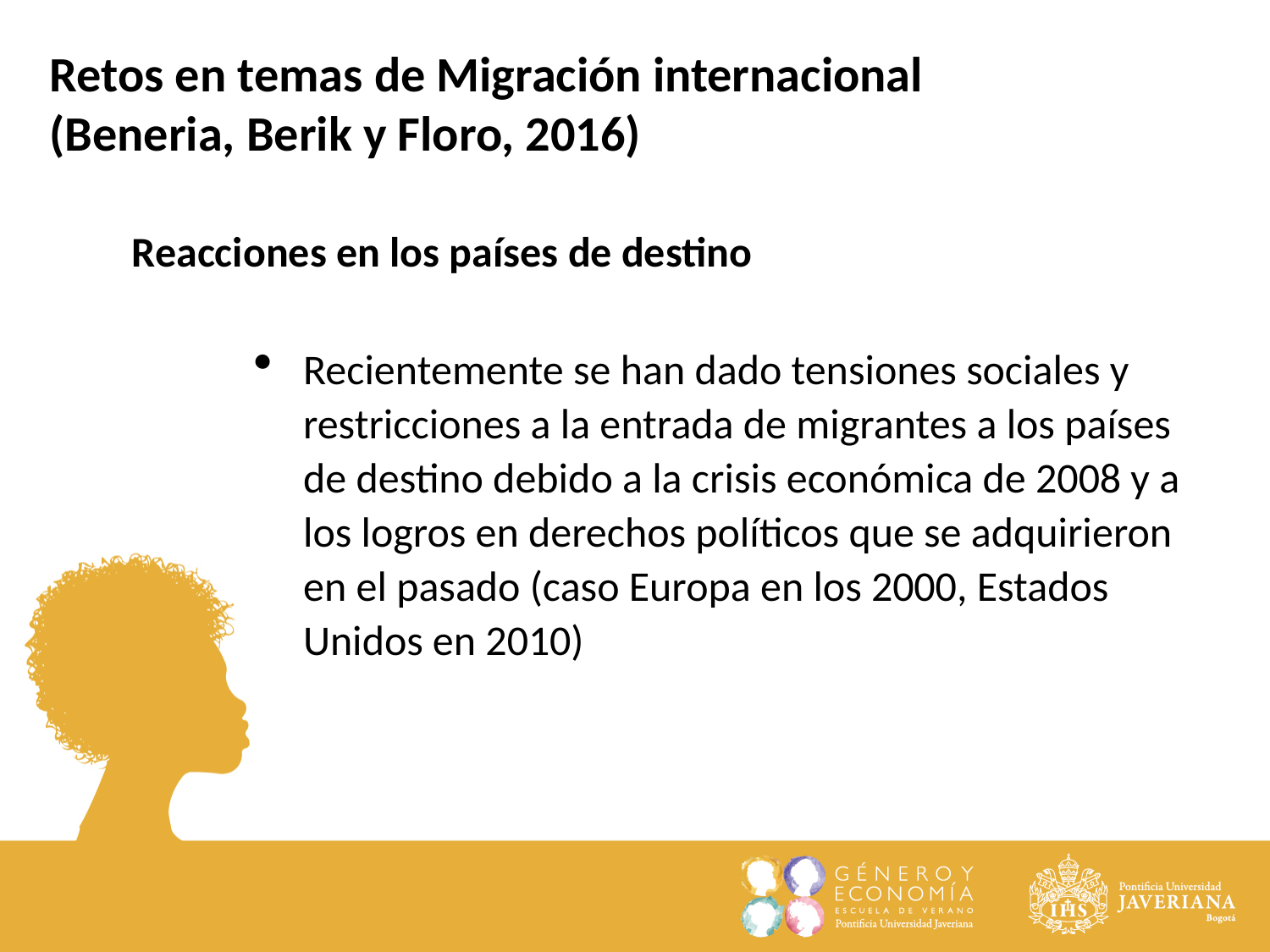

Retos en temas de Migración internacional
(Beneria, Berik y Floro, 2016)
Reacciones en los países de destino
Recientemente se han dado tensiones sociales y restricciones a la entrada de migrantes a los países de destino debido a la crisis económica de 2008 y a los logros en derechos políticos que se adquirieron en el pasado (caso Europa en los 2000, Estados Unidos en 2010)